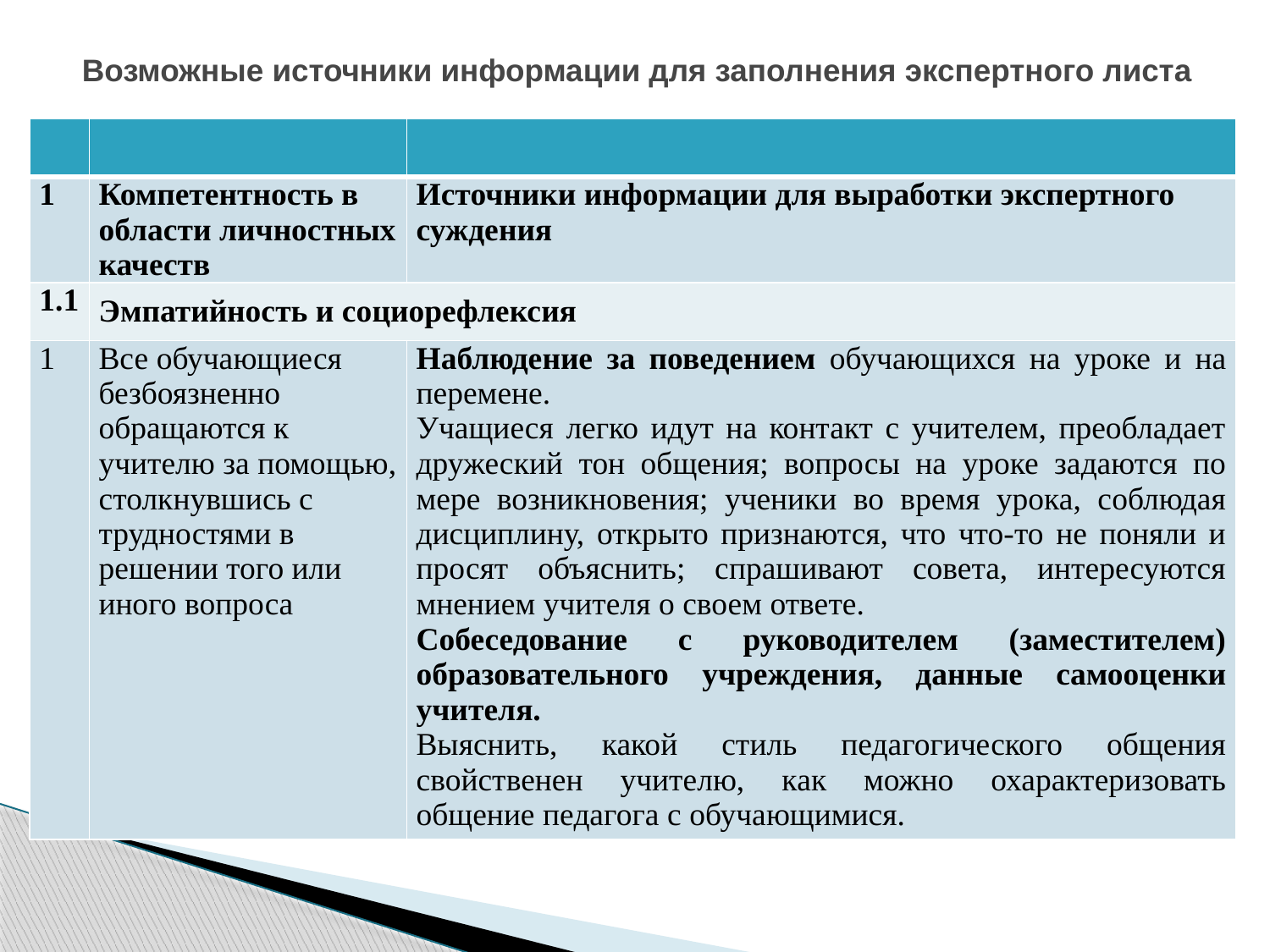

# Возможные источники информации для заполнения экспертного листа
|  |  |  |
| --- | --- | --- |
| 1 | Компетентность в области личностных качеств | Источники информации для выработки экспертного суждения |
| 1.1 | Эмпатийность и социорефлексия |  |
| 1 | Все обучающиеся безбоязненно обращаются к учителю за помощью, столкнувшись с трудностями в решении того или иного вопроса | Наблюдение за поведением обучающихся на уроке и на перемене. Учащиеся легко идут на контакт с учителем, преобладает дружеский тон общения; вопросы на уроке задаются по мере возникновения; ученики во время урока, соблюдая дисциплину, открыто признаются, что что-то не поняли и просят объяснить; спрашивают совета, интересуются мнением учителя о своем ответе. Собеседование с руководителем (заместителем) образовательного учреждения, данные самооценки учителя. Выяснить, какой стиль педагогического общения свойственен учителю, как можно охарактеризовать общение педагога с обучающимися. |